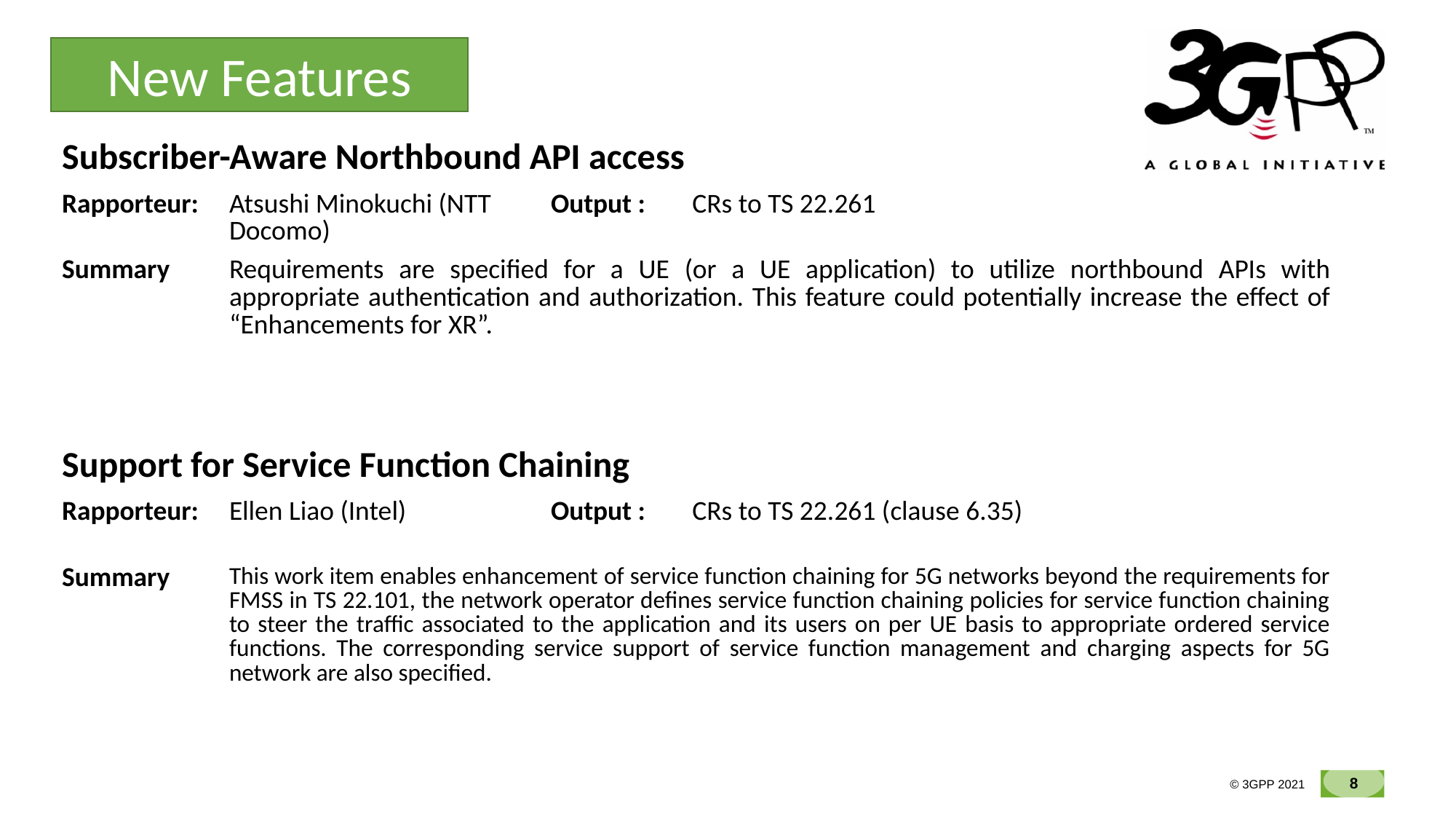

New Features
| Subscriber-Aware Northbound API access |  |  |  |
| --- | --- | --- | --- |
| Rapporteur: | Atsushi Minokuchi (NTT Docomo) | Output : | CRs to TS 22.261 |
| Summary | Requirements are specified for a UE (or a UE application) to utilize northbound APIs with appropriate authentication and authorization. This feature could potentially increase the effect of “Enhancements for XR”. |  |  |
| Support for Service Function Chaining |  |  |  |
| --- | --- | --- | --- |
| Rapporteur: | Ellen Liao (Intel) | Output : | CRs to TS 22.261 (clause 6.35) |
| Summary | This work item enables enhancement of service function chaining for 5G networks beyond the requirements for FMSS in TS 22.101, the network operator defines service function chaining policies for service function chaining to steer the traffic associated to the application and its users on per UE basis to appropriate ordered service functions. The corresponding service support of service function management and charging aspects for 5G network are also specified. |  |  |